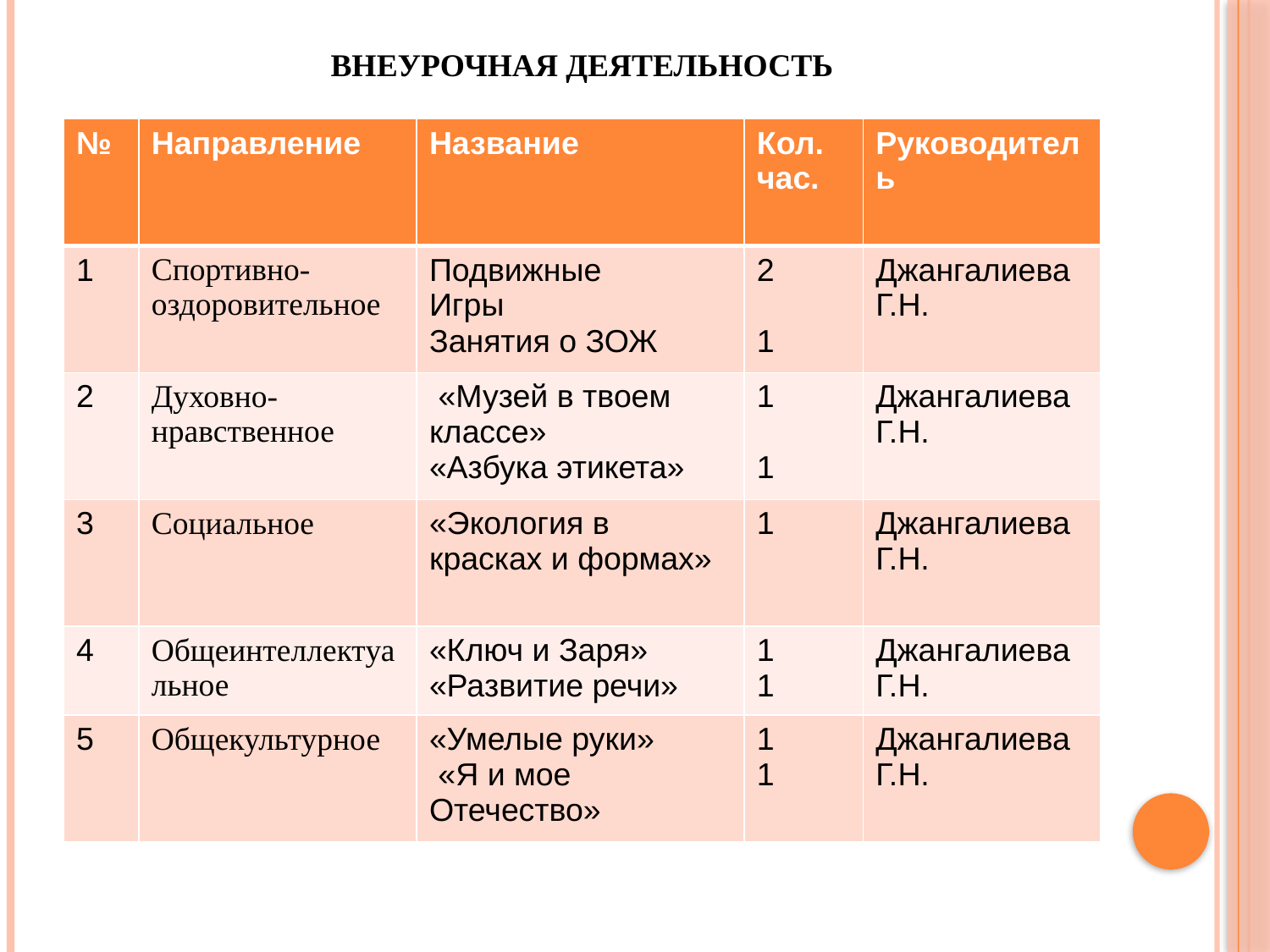

# Внеурочная деятельность
| № | Направление | Название | Кол. час. | Руководитель |
| --- | --- | --- | --- | --- |
| 1 | Спортивно-оздоровительное | Подвижные Игры Занятия о ЗОЖ | 2 1 | Джангалиева Г.Н. |
| 2 | Духовно-нравственное | «Музей в твоем классе» «Азбука этикета» | 1 1 | Джангалиева Г.Н. |
| 3 | Социальное | «Экология в красках и формах» | 1 | Джангалиева Г.Н. |
| 4 | Общеинтеллектуальное | «Ключ и Заря» «Развитие речи» | 1 1 | Джангалиева Г.Н. |
| 5 | Общекультурное | «Умелые руки» «Я и мое Отечество» | 1 1 | Джангалиева Г.Н. |